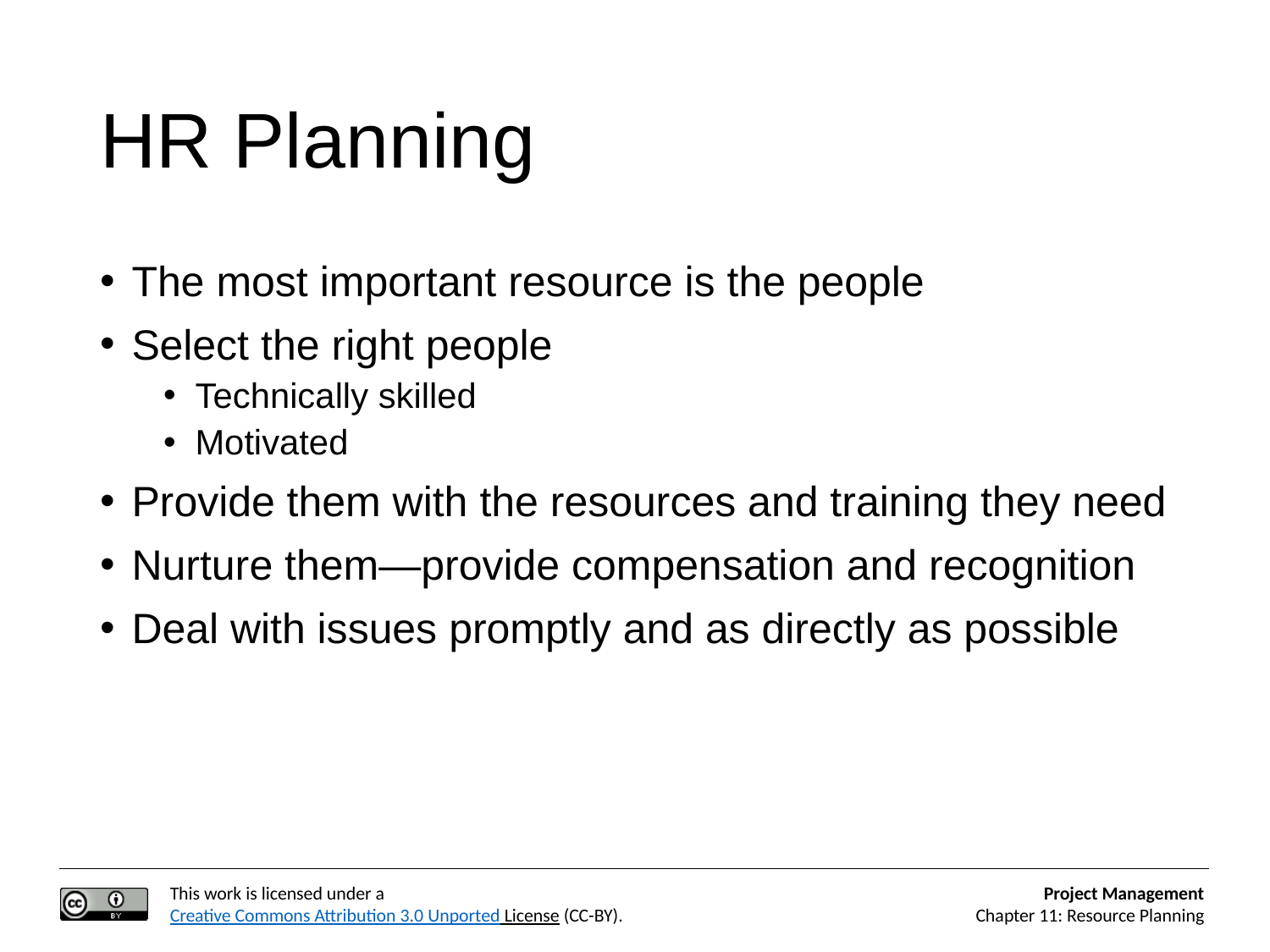

# HR Planning
The most important resource is the people
Select the right people
Technically skilled
Motivated
Provide them with the resources and training they need
Nurture them—provide compensation and recognition
Deal with issues promptly and as directly as possible